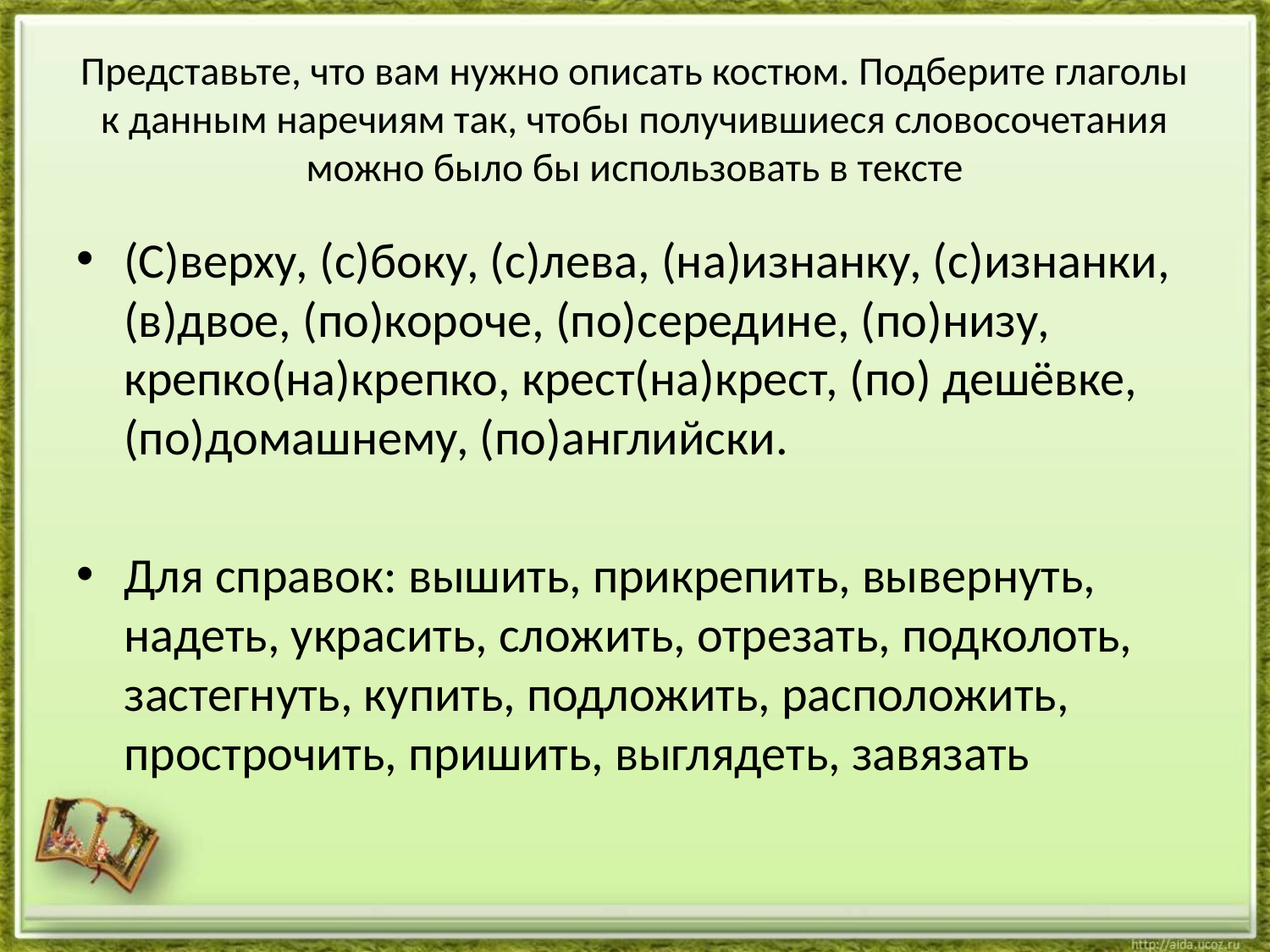

# Представьте, что вам нужно описать костюм. Подберите глаголы к данным наречиям так, чтобы получившиеся словосочетания можно было бы использовать в тексте
(С)верху, (с)боку, (с)лева, (на)изнанку, (с)изнанки, (в)двое, (по)короче, (по)середине, (по)низу, крепко(на)крепко, крест(на)крест, (по) дешёвке, (по)домашнему, (по)английски.

Для справок: вышить, прикрепить, вывернуть, надеть, украсить, сложить, отрезать, подколоть, застегнуть, купить, подложить, расположить, прострочить, пришить, выглядеть, завязать